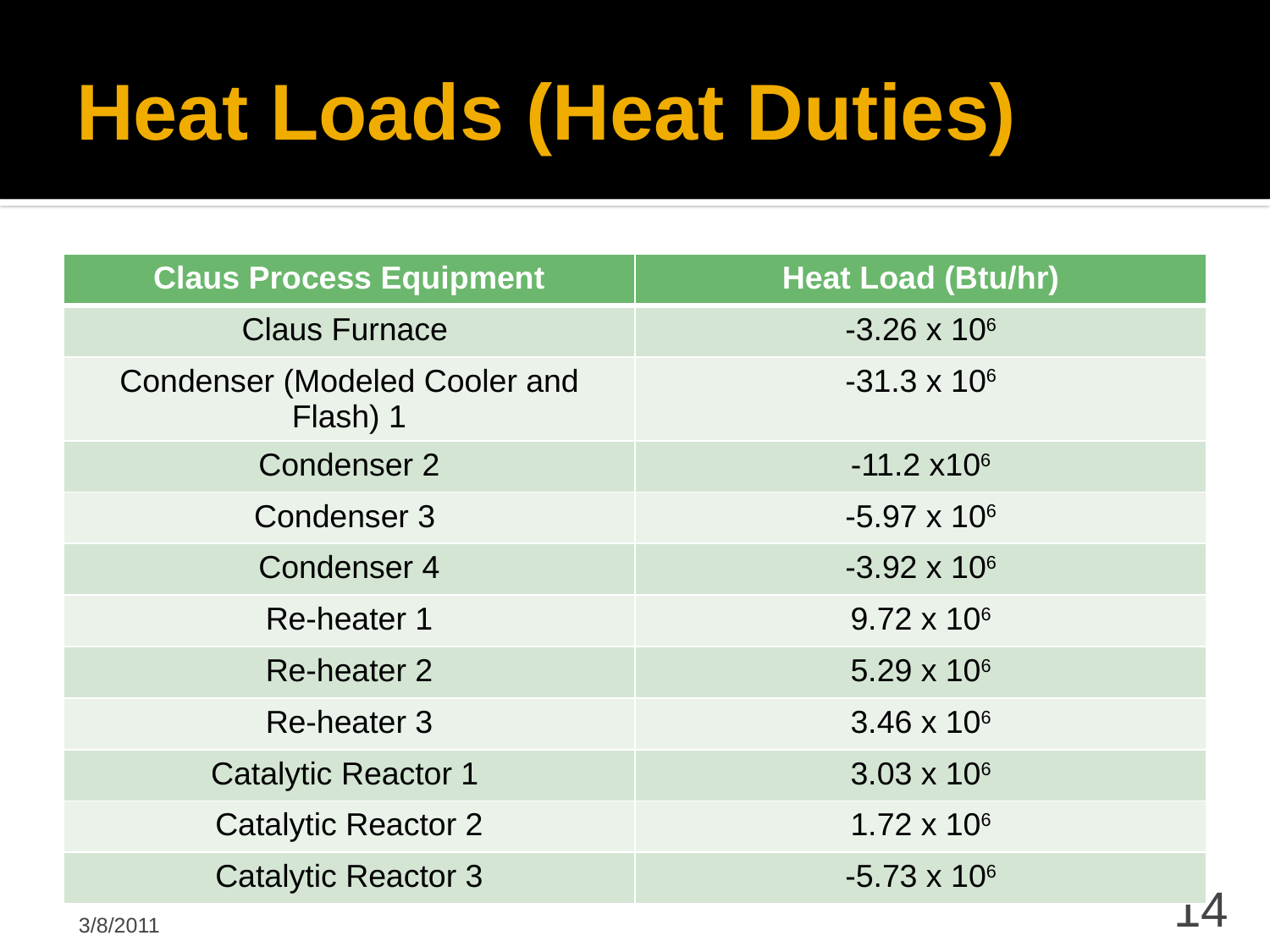

# Heat Loads (Heat Duties)
| Claus Process Equipment | Heat Load (Btu/hr) |
| --- | --- |
| Claus Furnace | -3.26 x 106 |
| Condenser (Modeled Cooler and Flash) 1 | -31.3 x 106 |
| Condenser 2 | -11.2 x106 |
| Condenser 3 | -5.97 x 106 |
| Condenser 4 | -3.92 x 106 |
| Re-heater 1 | 9.72 x 106 |
| Re-heater 2 | 5.29 x 106 |
| Re-heater 3 | 3.46 x 106 |
| Catalytic Reactor 1 | 3.03 x 106 |
| Catalytic Reactor 2 | 1.72 x 106 |
| Catalytic Reactor 3 | -5.73 x 106 |
3/8/2011
14